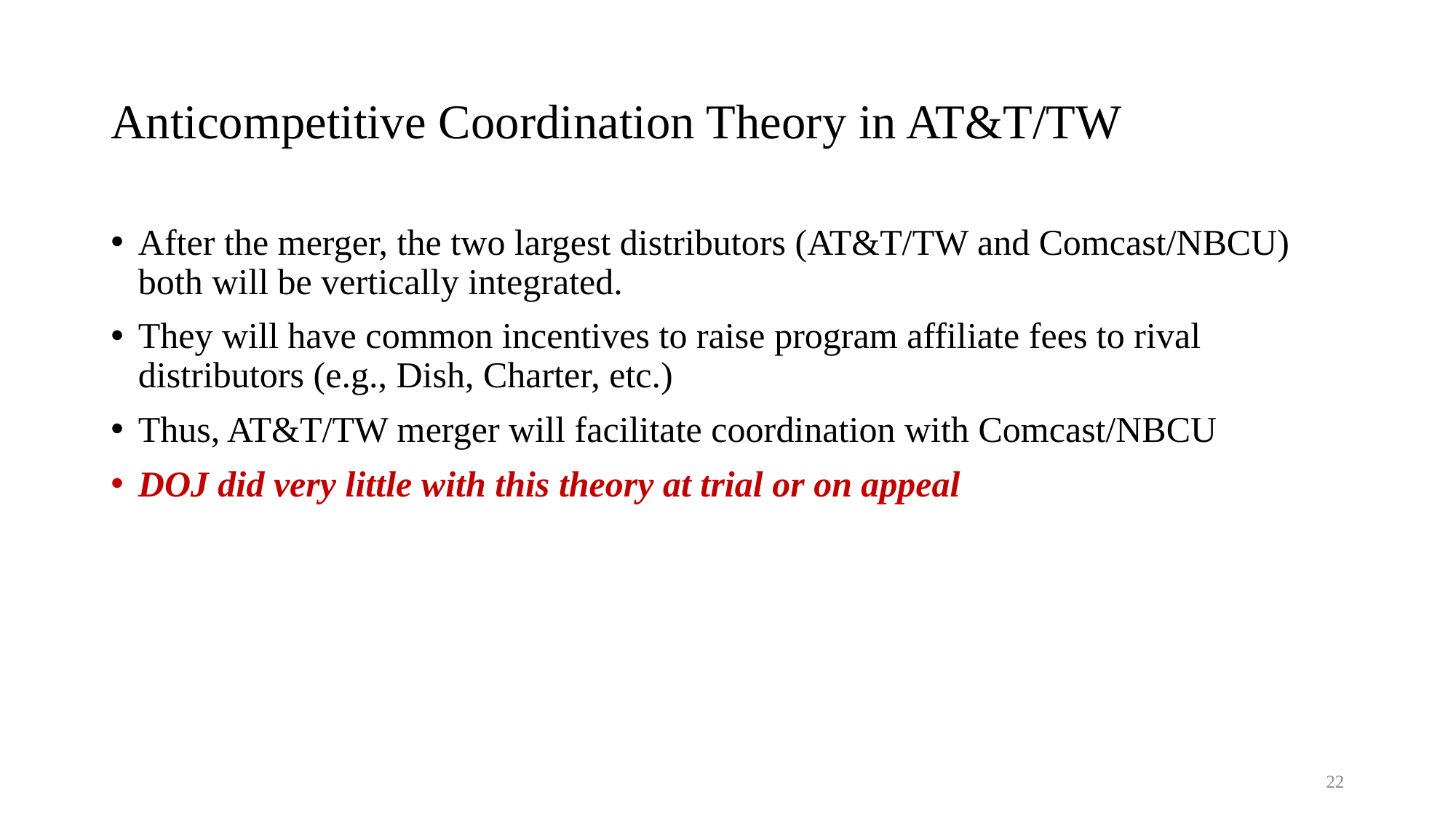

# Anticompetitive Coordination Theory in AT&T/TW
After the merger, the two largest distributors (AT&T/TW and Comcast/NBCU) both will be vertically integrated.
They will have common incentives to raise program affiliate fees to rival distributors (e.g., Dish, Charter, etc.)
Thus, AT&T/TW merger will facilitate coordination with Comcast/NBCU
DOJ did very little with this theory at trial or on appeal
22